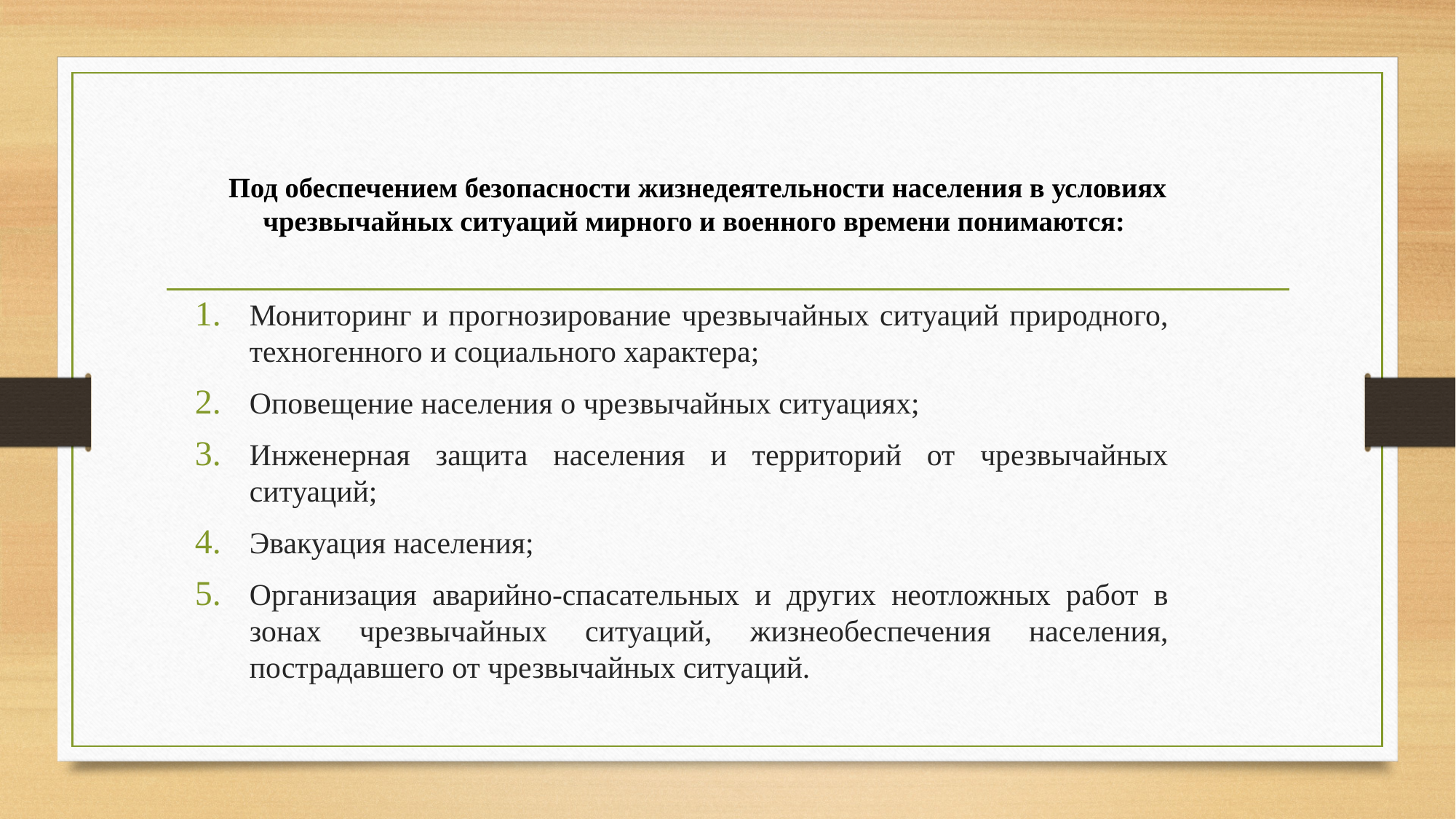

# Под обеспечением безопасности жизнедеятельности населения в условиях чрезвычайных ситуаций мирного и военного времени понимаются:
Мониторинг и прогнозирование чрезвычайных ситуаций природного, техногенного и социального характера;
Оповещение населения о чрезвычайных ситуациях;
Инженерная защита населения и территорий от чрезвычайных ситуаций;
Эвакуация населения;
Организация аварийно-спасательных и других неотложных работ в зонах чрезвычайных ситуаций, жизнеобеспечения населения, пострадавшего от чрезвычайных ситуаций.